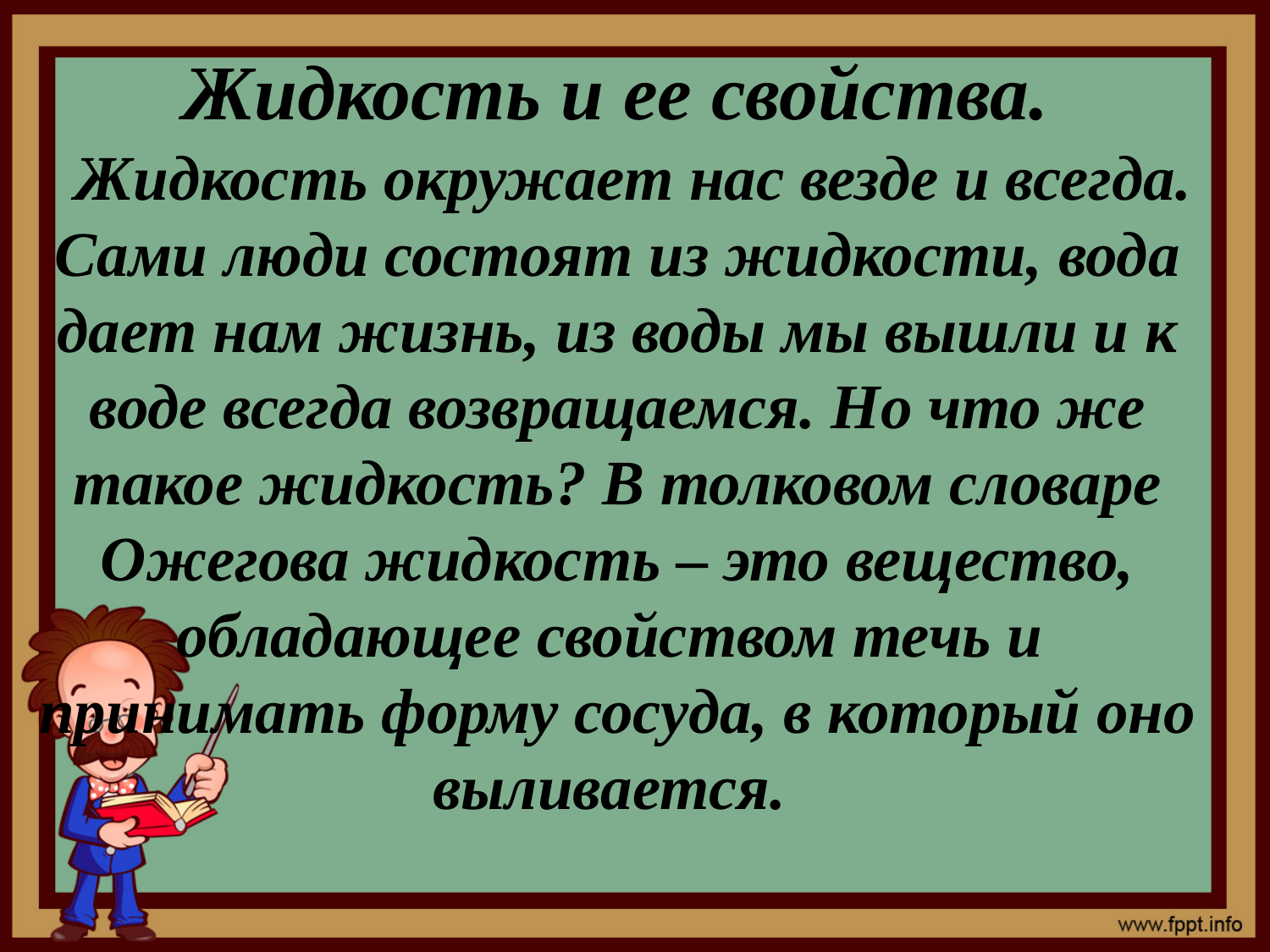

# Жидкость и ее свойства.
   Жидкость окружает нас везде и всегда. Сами люди состоят из жидкости, вода дает нам жизнь, из воды мы вышли и к воде всегда возвращаемся. Но что же такое жидкость? В толковом словаре Ожегова жидкость – это вещество, обладающее свойством течь и  принимать форму сосуда, в который оно выливается.
.